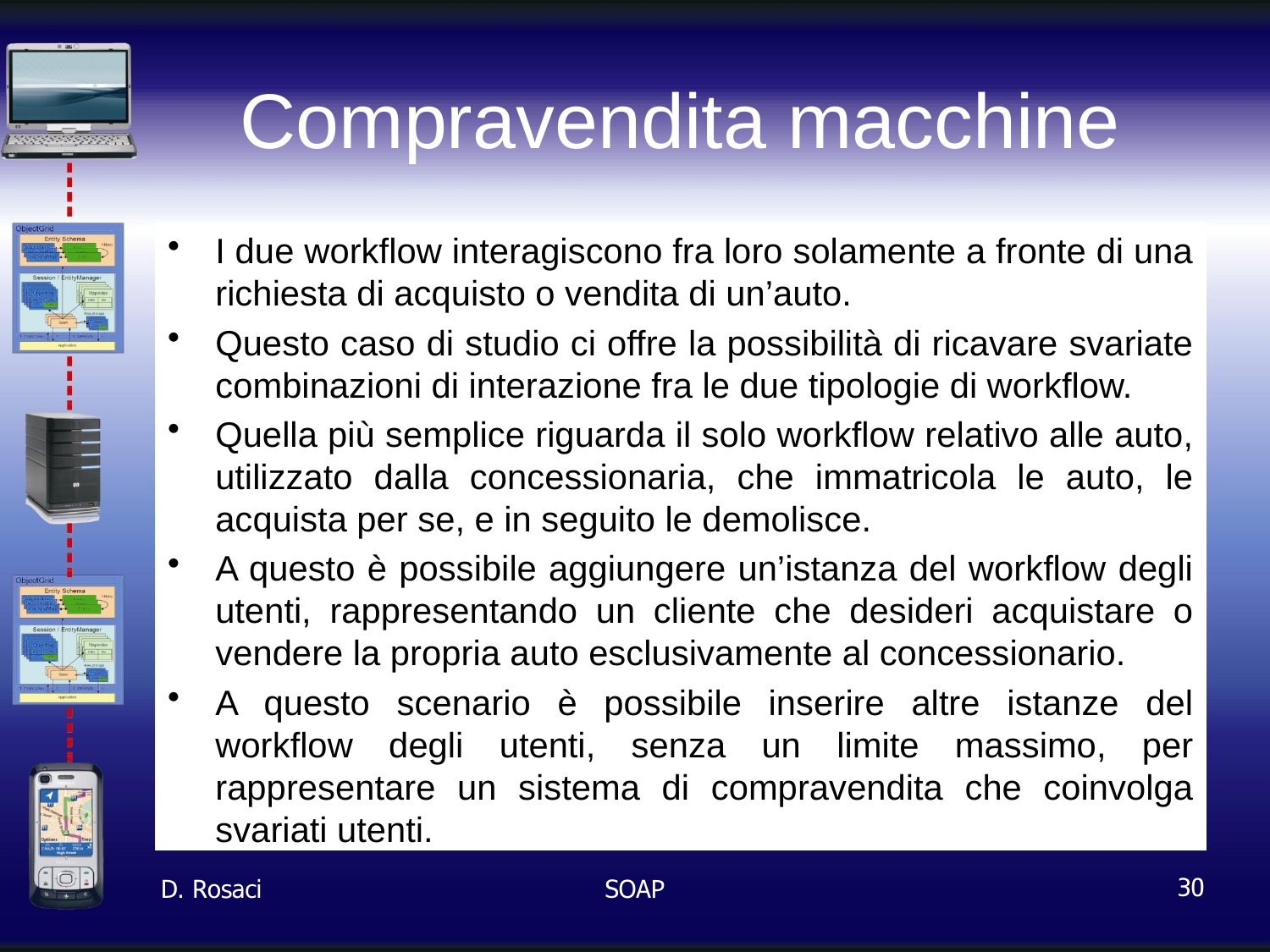

# Compravendita macchine
I due workflow interagiscono fra loro solamente a fronte di una richiesta di acquisto o vendita di un’auto.
Questo caso di studio ci offre la possibilità di ricavare svariate combinazioni di interazione fra le due tipologie di workflow.
Quella più semplice riguarda il solo workflow relativo alle auto, utilizzato dalla concessionaria, che immatricola le auto, le acquista per se, e in seguito le demolisce.
A questo è possibile aggiungere un’istanza del workflow degli utenti, rappresentando un cliente che desideri acquistare o vendere la propria auto esclusivamente al concessionario.
A questo scenario è possibile inserire altre istanze del workflow degli utenti, senza un limite massimo, per rappresentare un sistema di compravendita che coinvolga svariati utenti.
D. Rosaci
SOAP